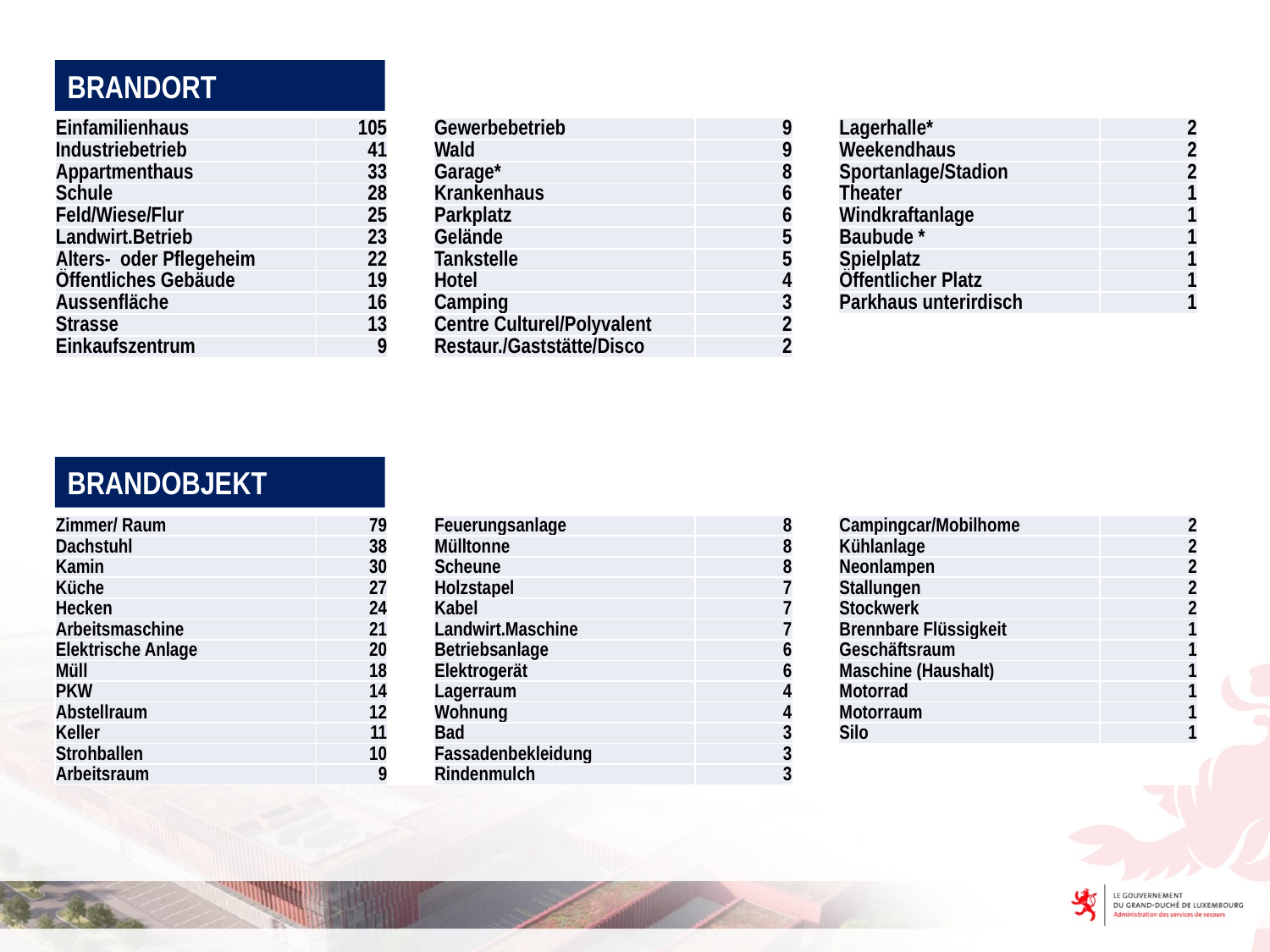

BRANDORT
| Einfamilienhaus | 105 |  | Gewerbebetrieb | 9 |  | Lagerhalle\* | 2 |
| --- | --- | --- | --- | --- | --- | --- | --- |
| Industriebetrieb | 41 |  | Wald | 9 |  | Weekendhaus | 2 |
| Appartmenthaus | 33 |  | Garage\* | 8 |  | Sportanlage/Stadion | 2 |
| Schule | 28 |  | Krankenhaus | 6 |  | Theater | 1 |
| Feld/Wiese/Flur | 25 |  | Parkplatz | 6 |  | Windkraftanlage | 1 |
| Landwirt.Betrieb | 23 |  | Gelände | 5 |  | Baubude \* | 1 |
| Alters- oder Pflegeheim | 22 |  | Tankstelle | 5 |  | Spielplatz | 1 |
| Öffentliches Gebäude | 19 |  | Hotel | 4 |  | Öffentlicher Platz | 1 |
| Aussenfläche | 16 |  | Camping | 3 |  | Parkhaus unterirdisch | 1 |
| Strasse | 13 |  | Centre Culturel/Polyvalent | 2 |  |  |  |
| Einkaufszentrum | 9 |  | Restaur./Gaststätte/Disco | 2 |  |  |  |
BRANDOBJEKT
| Zimmer/ Raum | 79 |  | Feuerungsanlage | 8 |  | Campingcar/Mobilhome | 2 |
| --- | --- | --- | --- | --- | --- | --- | --- |
| Dachstuhl | 38 |  | Mülltonne | 8 |  | Kühlanlage | 2 |
| Kamin | 30 |  | Scheune | 8 |  | Neonlampen | 2 |
| Küche | 27 |  | Holzstapel | 7 |  | Stallungen | 2 |
| Hecken | 24 |  | Kabel | 7 |  | Stockwerk | 2 |
| Arbeitsmaschine | 21 |  | Landwirt.Maschine | 7 |  | Brennbare Flüssigkeit | 1 |
| Elektrische Anlage | 20 |  | Betriebsanlage | 6 |  | Geschäftsraum | 1 |
| Müll | 18 |  | Elektrogerät | 6 |  | Maschine (Haushalt) | 1 |
| PKW | 14 |  | Lagerraum | 4 |  | Motorrad | 1 |
| Abstellraum | 12 |  | Wohnung | 4 |  | Motorraum | 1 |
| Keller | 11 |  | Bad | 3 |  | Silo | 1 |
| Strohballen | 10 |  | Fassadenbekleidung | 3 |  |  |  |
| Arbeitsraum | 9 |  | Rindenmulch | 3 |  |  |  |